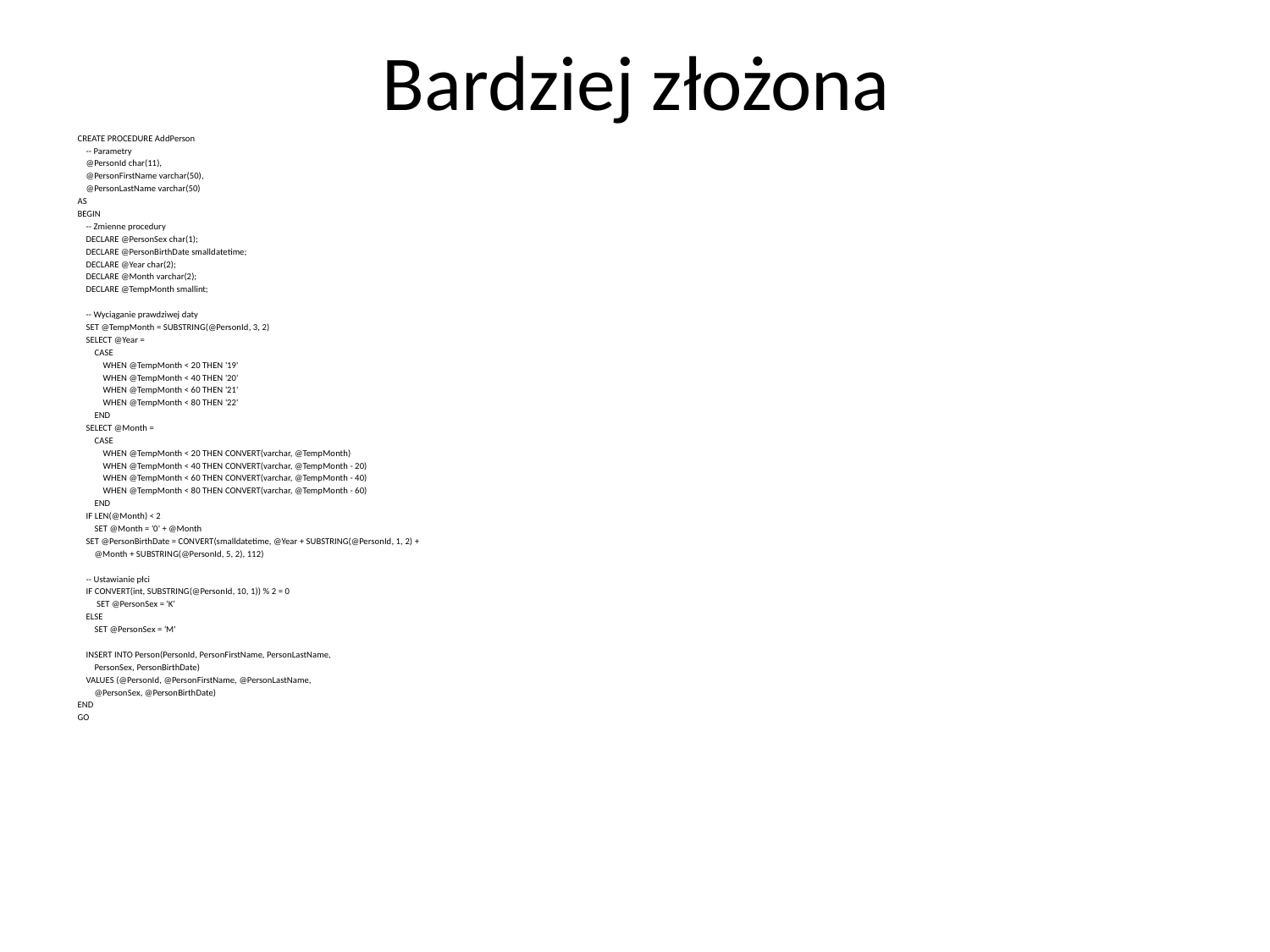

# Bardziej złożona
CREATE PROCEDURE AddPerson
    -- Parametry
    @PersonId char(11),
    @PersonFirstName varchar(50),
    @PersonLastName varchar(50)
AS
BEGIN
    -- Zmienne procedury
    DECLARE @PersonSex char(1);
    DECLARE @PersonBirthDate smalldatetime;
    DECLARE @Year char(2);
    DECLARE @Month varchar(2);
    DECLARE @TempMonth smallint;

    -- Wyciąganie prawdziwej daty
    SET @TempMonth = SUBSTRING(@PersonId, 3, 2)
    SELECT @Year =
        CASE
            WHEN @TempMonth < 20 THEN '19'
            WHEN @TempMonth < 40 THEN '20'
            WHEN @TempMonth < 60 THEN '21'
            WHEN @TempMonth < 80 THEN '22'
        END
    SELECT @Month =
        CASE
            WHEN @TempMonth < 20 THEN CONVERT(varchar, @TempMonth)
            WHEN @TempMonth < 40 THEN CONVERT(varchar, @TempMonth - 20)
            WHEN @TempMonth < 60 THEN CONVERT(varchar, @TempMonth - 40)
            WHEN @TempMonth < 80 THEN CONVERT(varchar, @TempMonth - 60)
        END
    IF LEN(@Month) < 2
        SET @Month = '0' + @Month
    SET @PersonBirthDate = CONVERT(smalldatetime, @Year + SUBSTRING(@PersonId, 1, 2) +
        @Month + SUBSTRING(@PersonId, 5, 2), 112)

    -- Ustawianie płci
    IF CONVERT(int, SUBSTRING(@PersonId, 10, 1)) % 2 = 0
         SET @PersonSex = 'K'
    ELSE
        SET @PersonSex = 'M'

    INSERT INTO Person(PersonId, PersonFirstName, PersonLastName,
        PersonSex, PersonBirthDate)
    VALUES (@PersonId, @PersonFirstName, @PersonLastName,
        @PersonSex, @PersonBirthDate)
END
GO